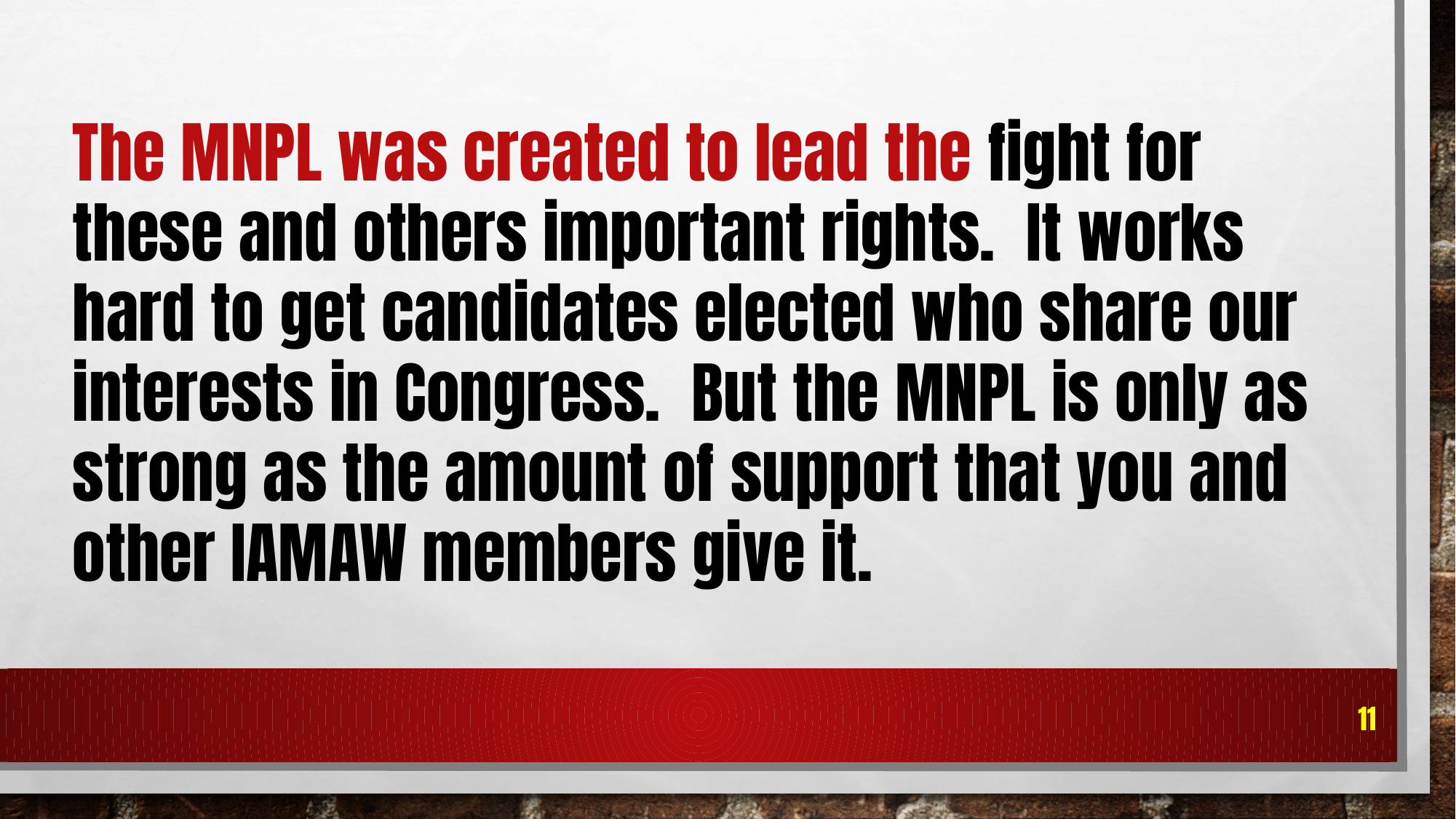

The MNPL was created to lead the fight for these and others important rights.  It works hard to get candidates elected who share our interests in Congress.  But the MNPL is only as strong as the amount of support that you and other IAMAW members give it.
11